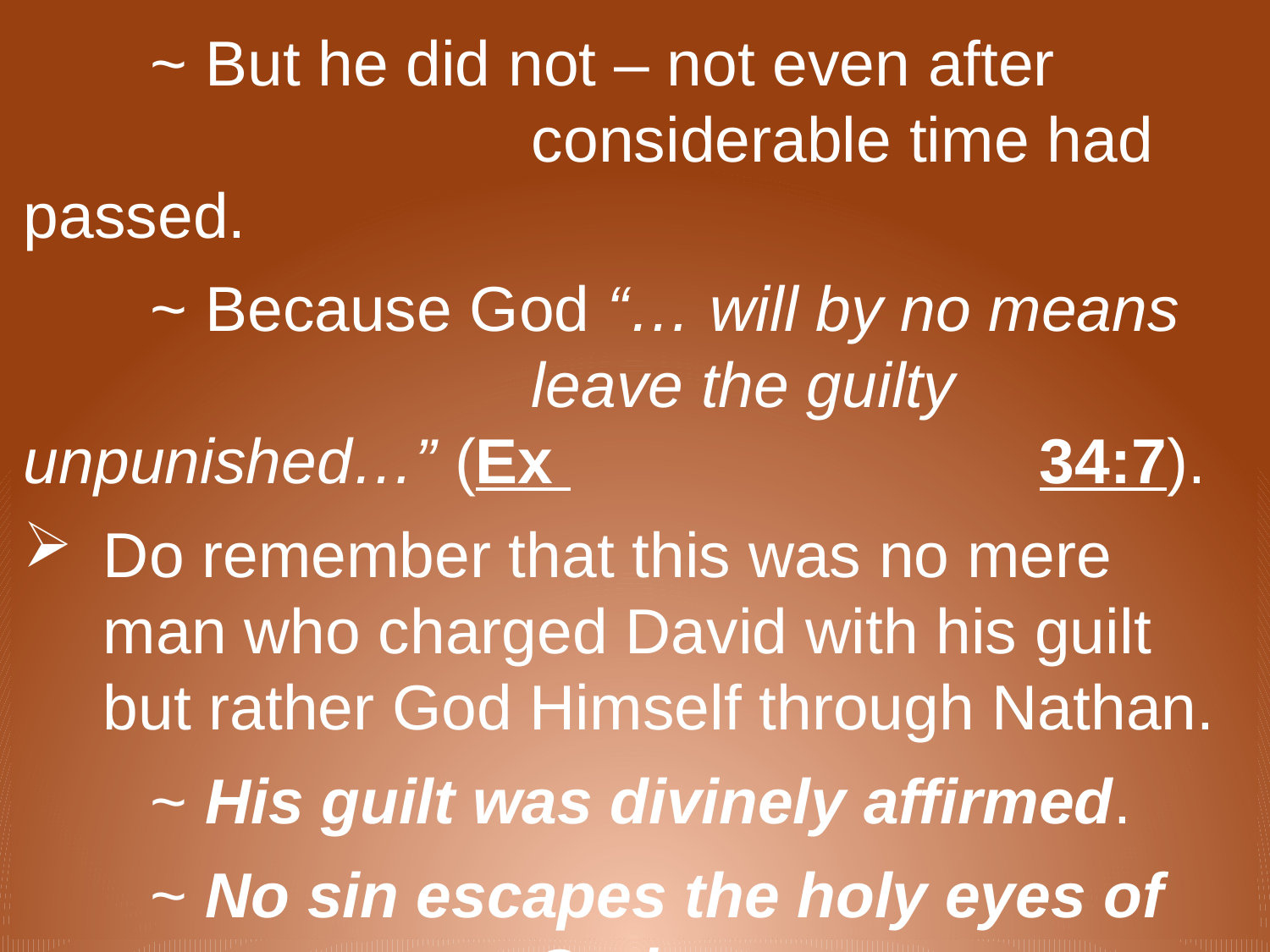

~ But he did not – not even after 					considerable time had passed.
	~ Because God “… will by no means 				leave the guilty unpunished…” (Ex 				34:7).
Do remember that this was no mere man who charged David with his guilt but rather God Himself through Nathan.
	~ His guilt was divinely affirmed.
	~ No sin escapes the holy eyes of 				God.